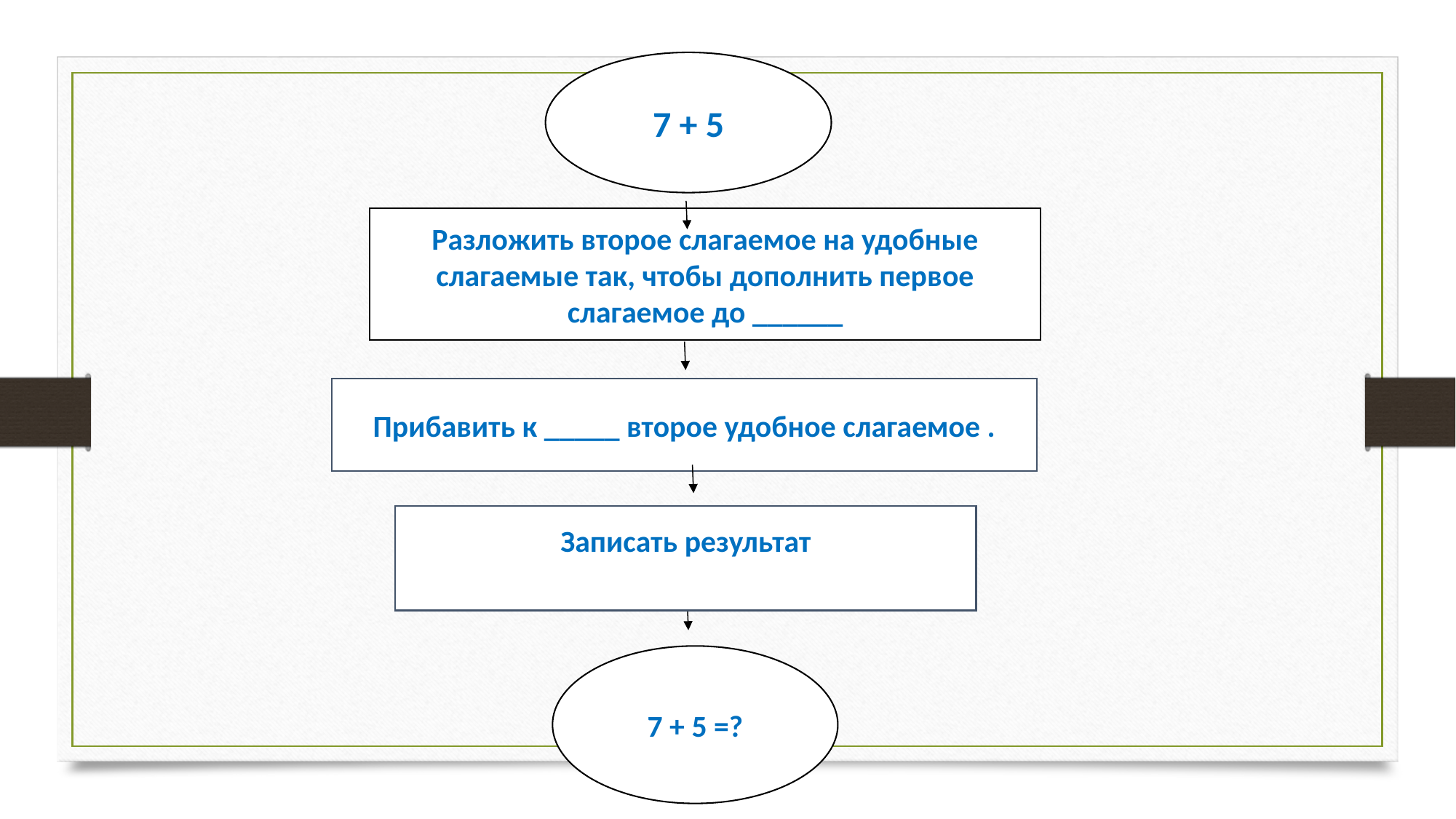

7 + 5

#
Разложить второе слагаемое на удобные слагаемые так, чтобы дополнить первое слагаемое до ______

Прибавить к _____ второе удобное слагаемое .
Записать результат

7 + 5 =?